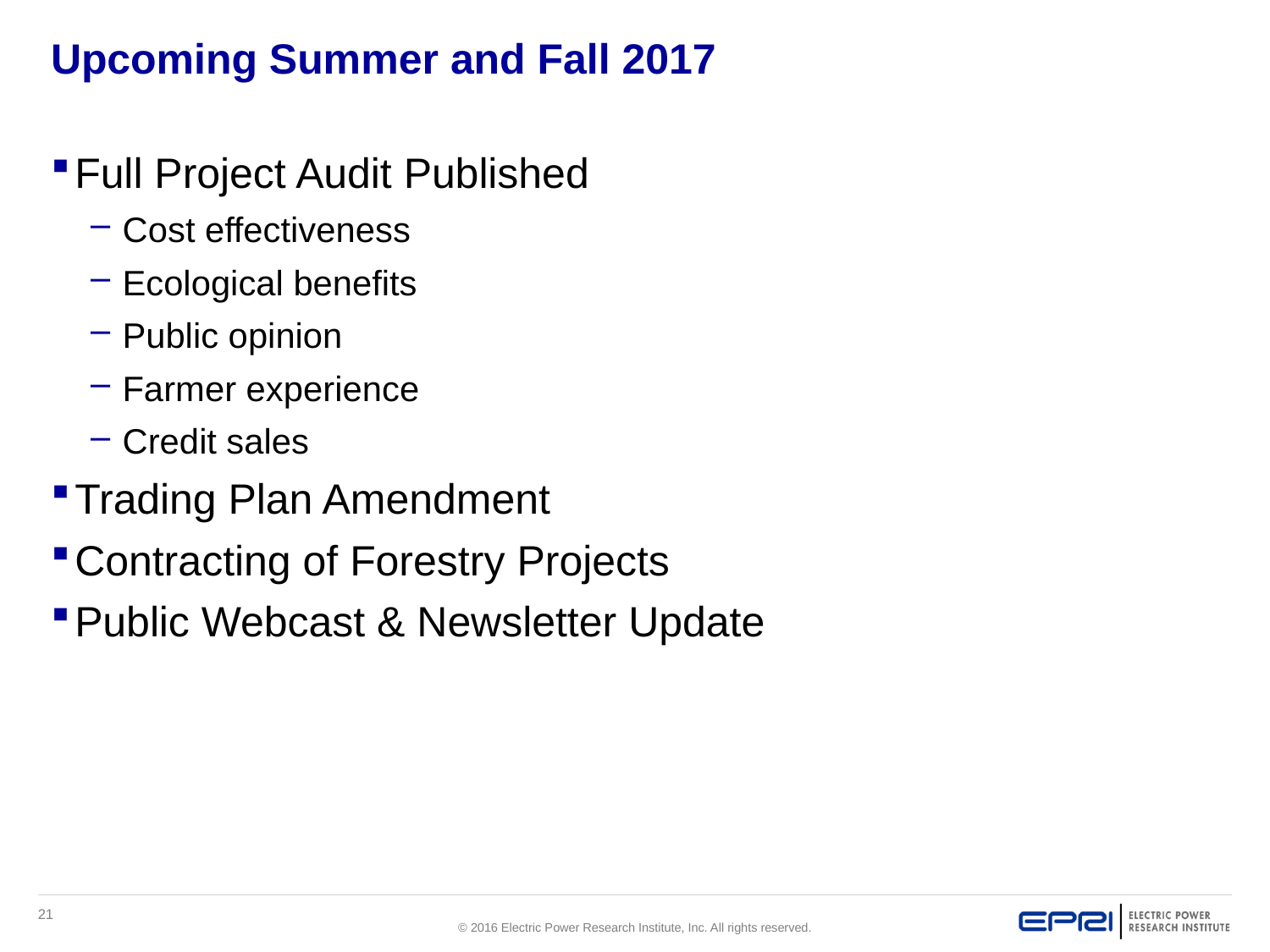

# Upcoming Summer and Fall 2017
Full Project Audit Published
Cost effectiveness
Ecological benefits
Public opinion
Farmer experience
Credit sales
Trading Plan Amendment
Contracting of Forestry Projects
Public Webcast & Newsletter Update